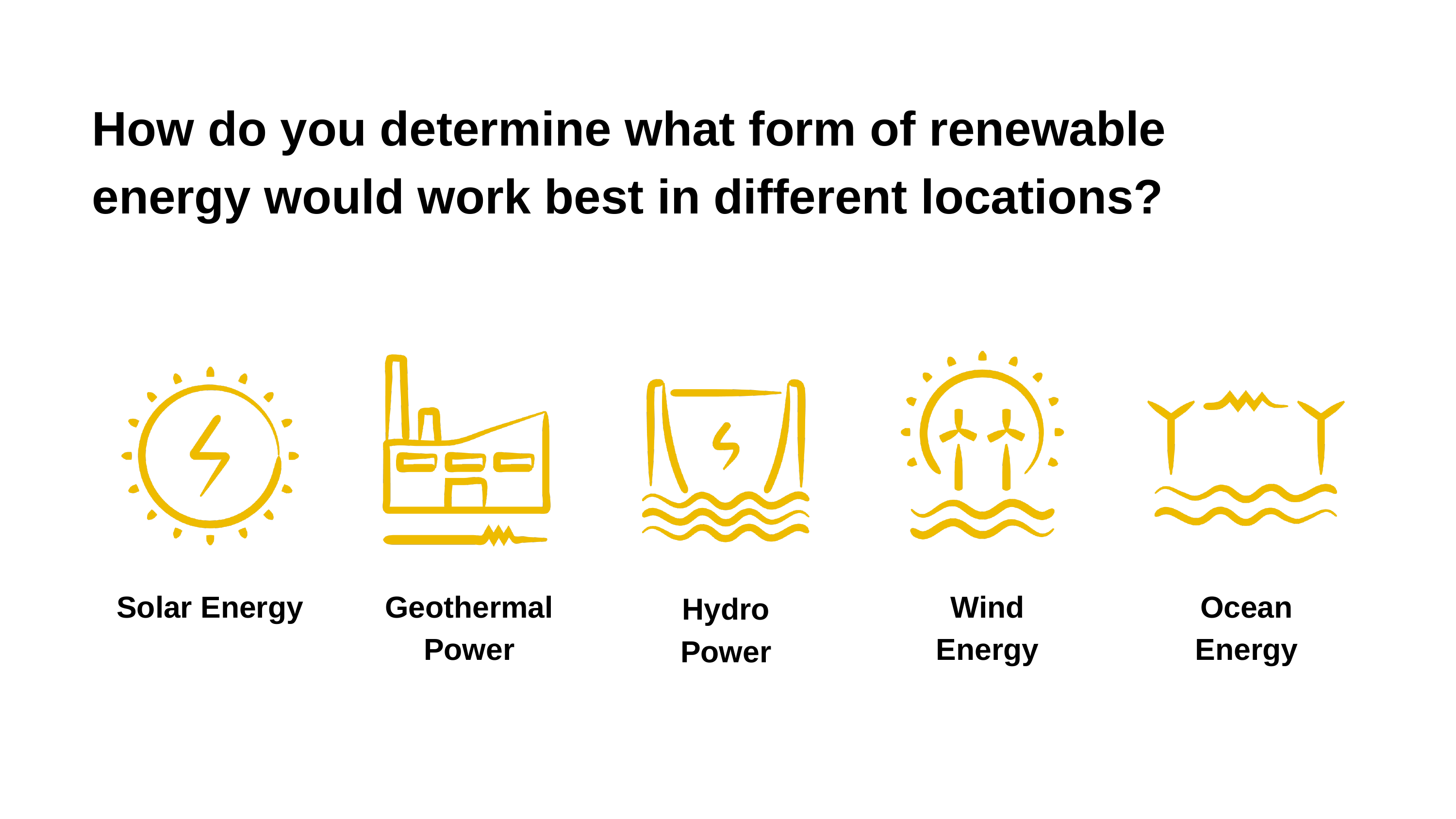

How do you determine what form of renewable energy would work best in different locations?

Solar Energy
Geothermal
Power
Wind
Energy
Ocean
Energy
Hydro
Power